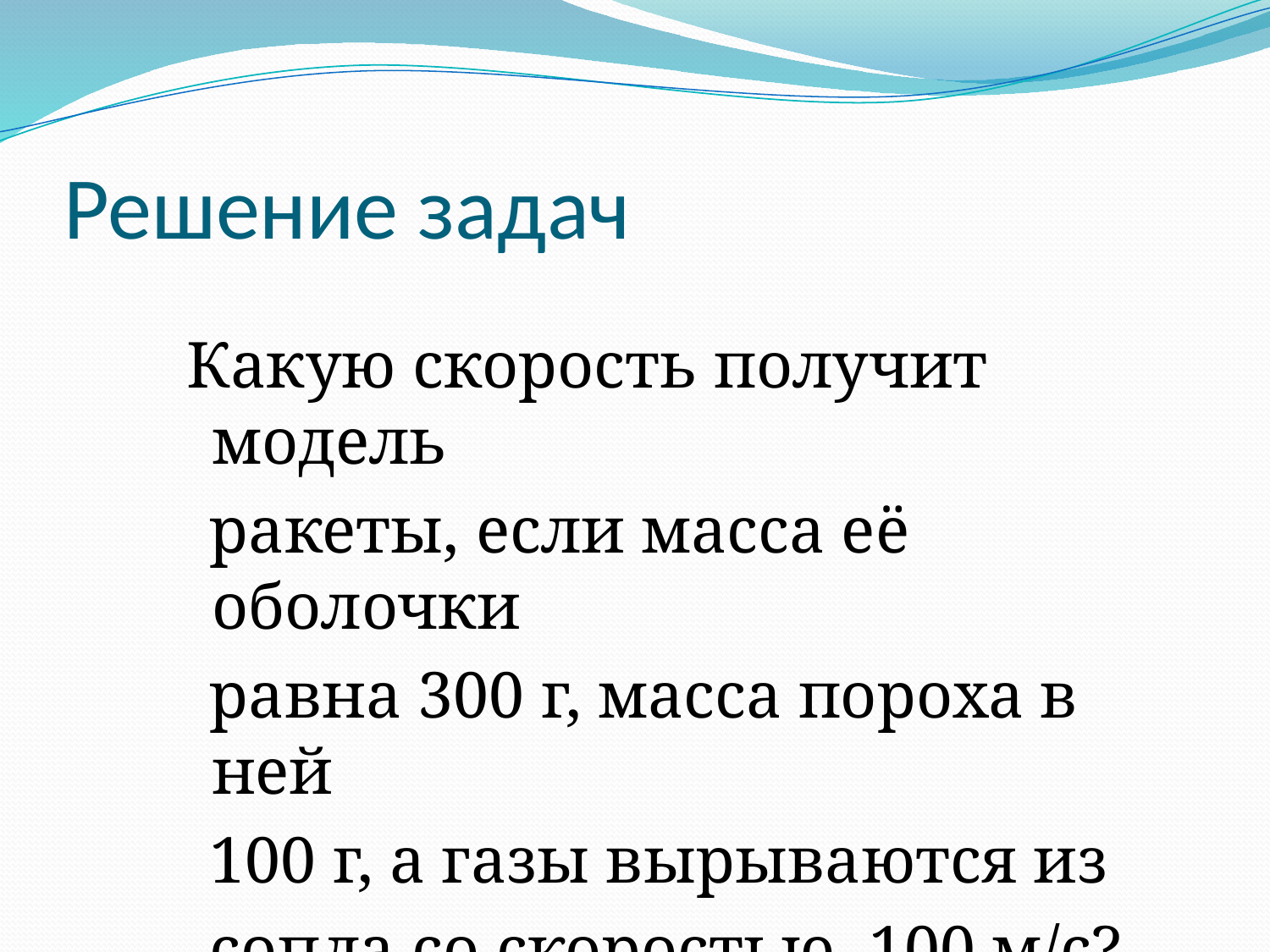

# Решение задач

     Какую скорость получит модель
     ракеты, если масса её оболочки
     равна 300 г, масса пороха в ней
     100 г, а газы вырываются из
     сопла со скоростью  100 м/с?